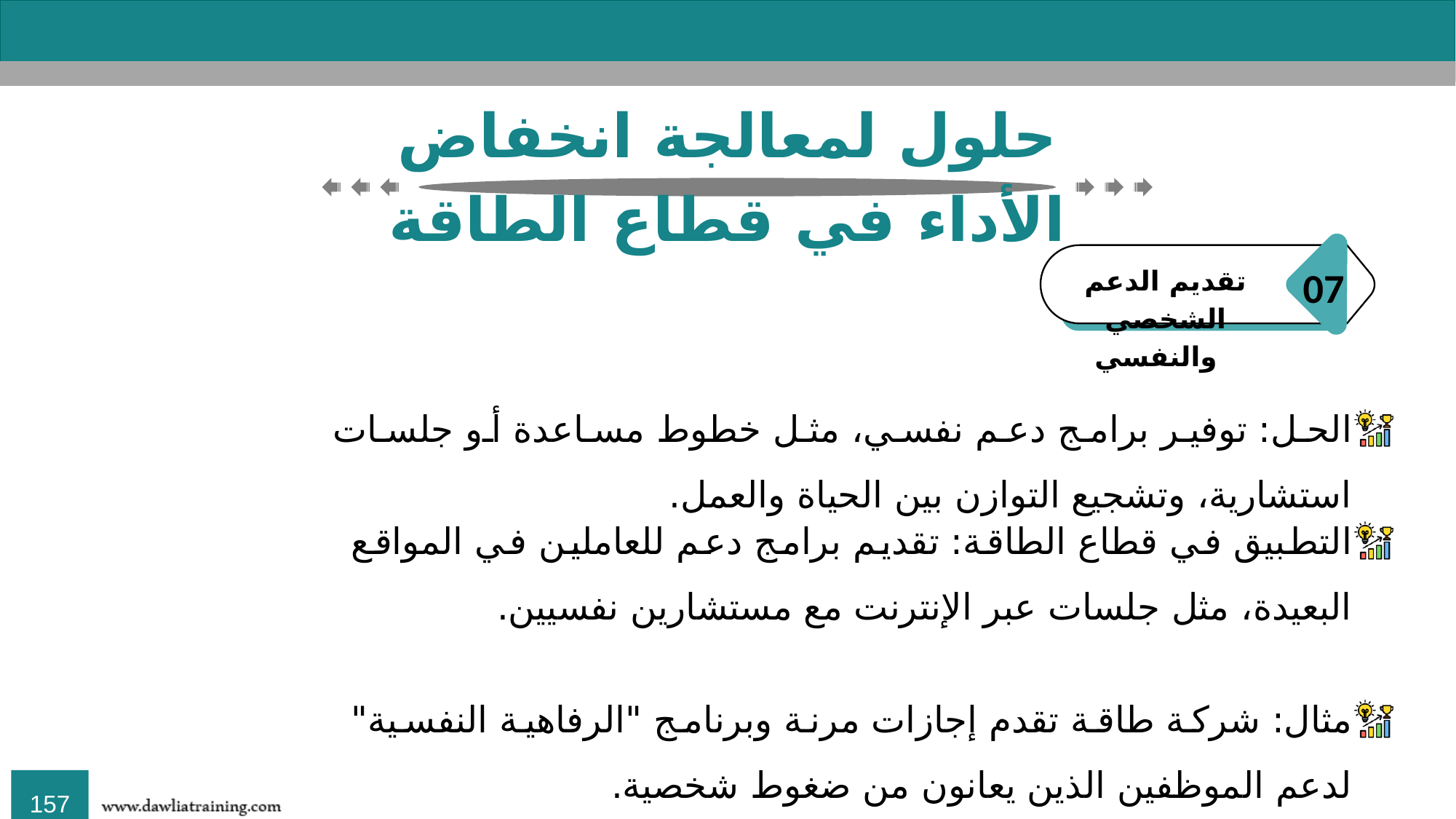

حلول لمعالجة انخفاض الأداء في قطاع الطاقة

تقديم الدعم الشخصي والنفسي
07
الحل: توفير برامج دعم نفسي، مثل خطوط مساعدة أو جلسات استشارية، وتشجيع التوازن بين الحياة والعمل.
التطبيق في قطاع الطاقة: تقديم برامج دعم للعاملين في المواقع البعيدة، مثل جلسات عبر الإنترنت مع مستشارين نفسيين.
مثال: شركة طاقة تقدم إجازات مرنة وبرنامج "الرفاهية النفسية" لدعم الموظفين الذين يعانون من ضغوط شخصية.